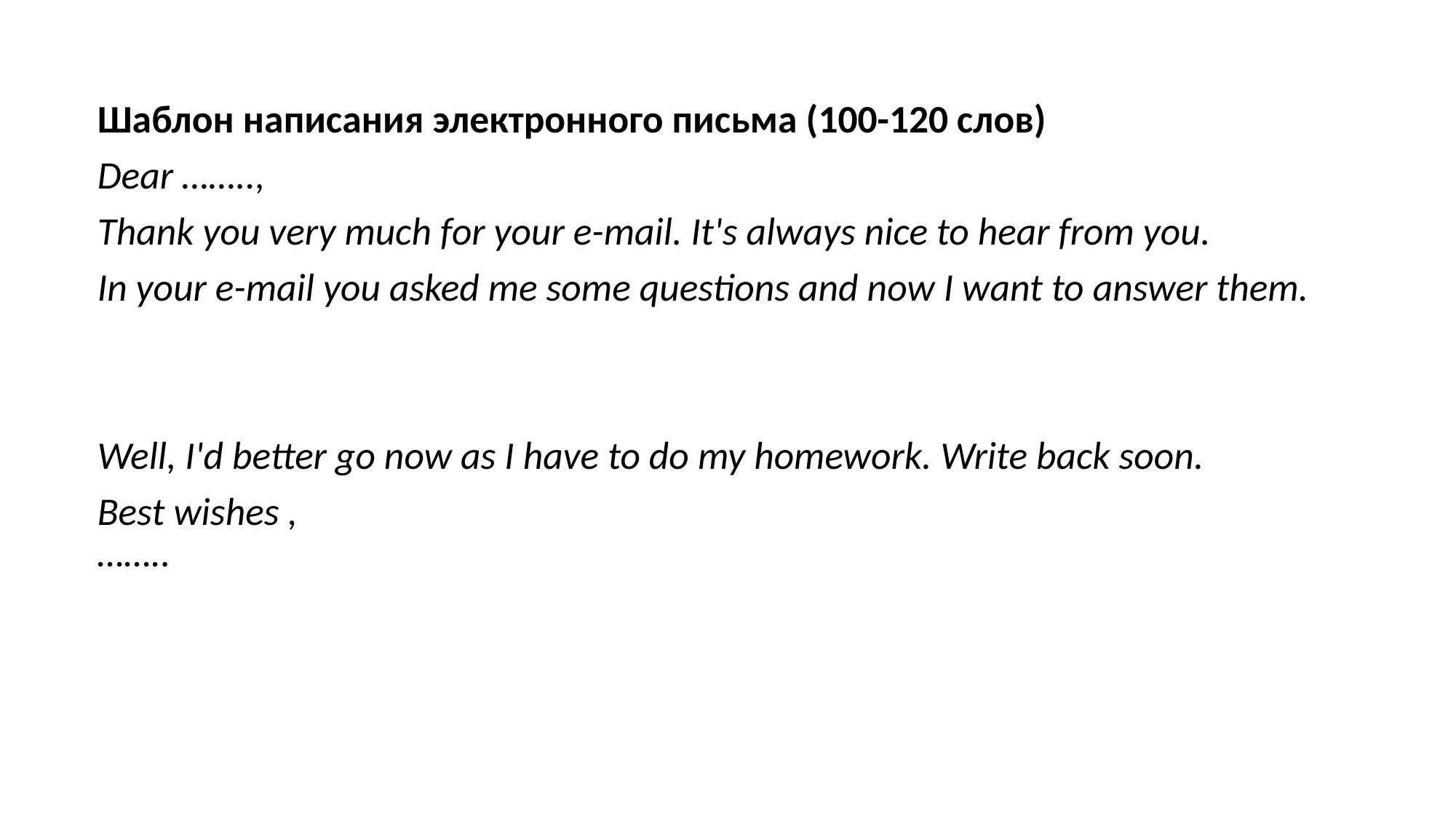

Шаблон написания электронного письма (100-120 слов)
Dear ……..,
Thank you very much for your e-mail. It's always nice to hear from you.
In your e-mail you asked me some questions and now I want to answer them.

Well, I'd better go now as I have to do my homework. Write back soon.
Best wishes ,
……..